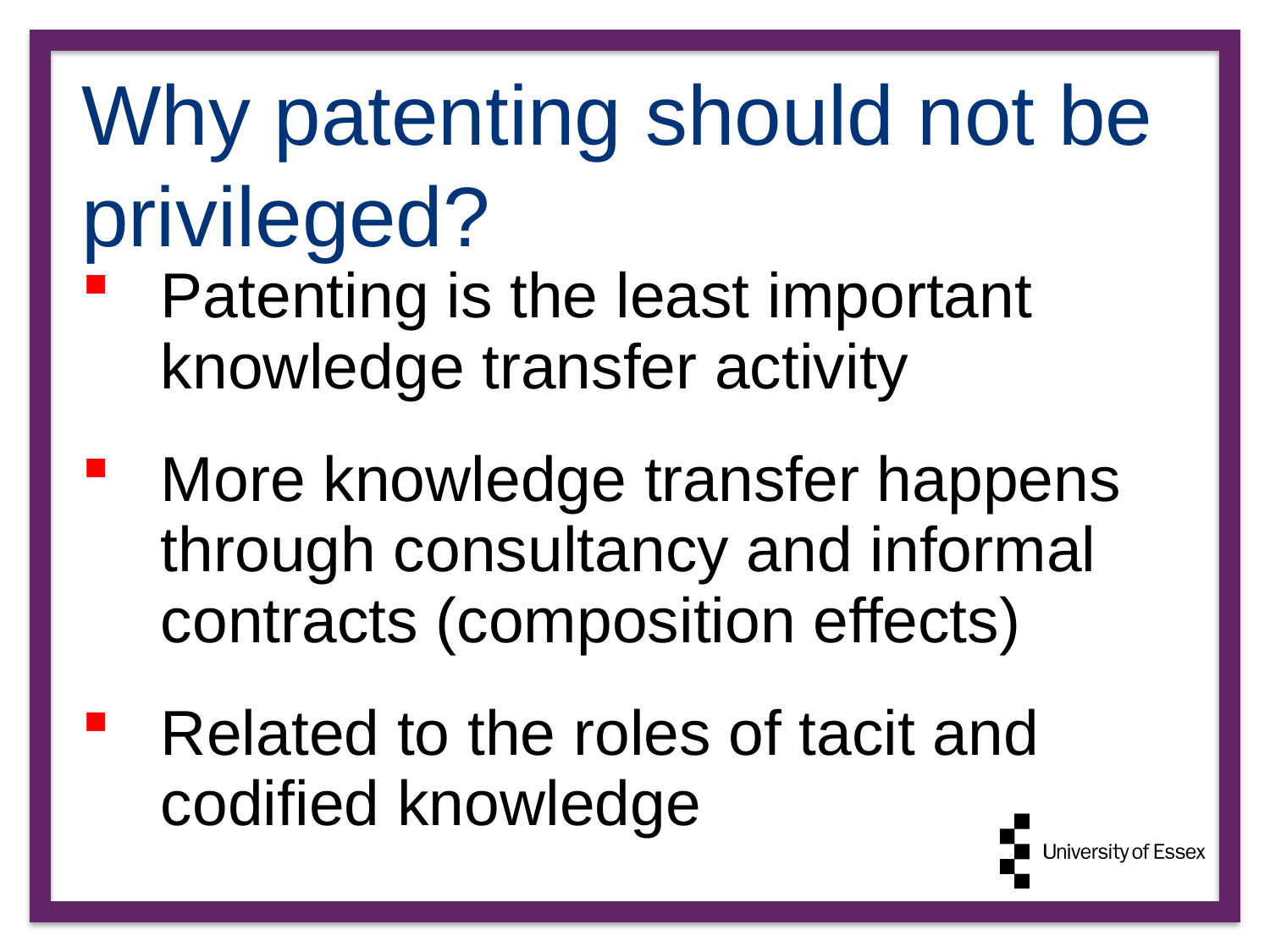

# Why patenting should not be privileged?
Patenting is the least important knowledge transfer activity
More knowledge transfer happens through consultancy and informal contracts (composition effects)
Related to the roles of tacit and codified knowledge